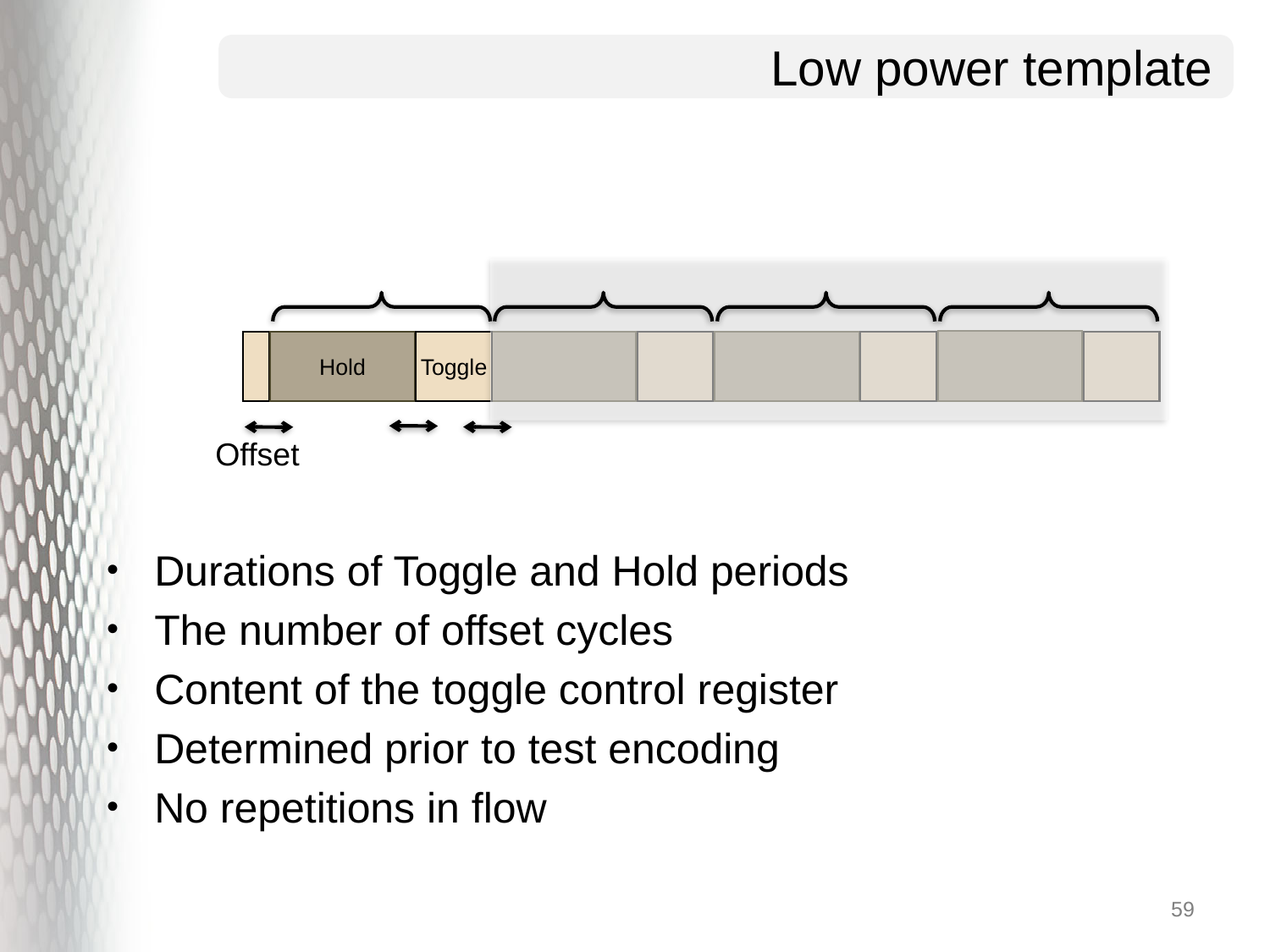

# Low power template

Toggle

Hold

Offset
Durations of Toggle and Hold periods
The number of offset cycles
Content of the toggle control register
Determined prior to test encoding
No repetitions in flow